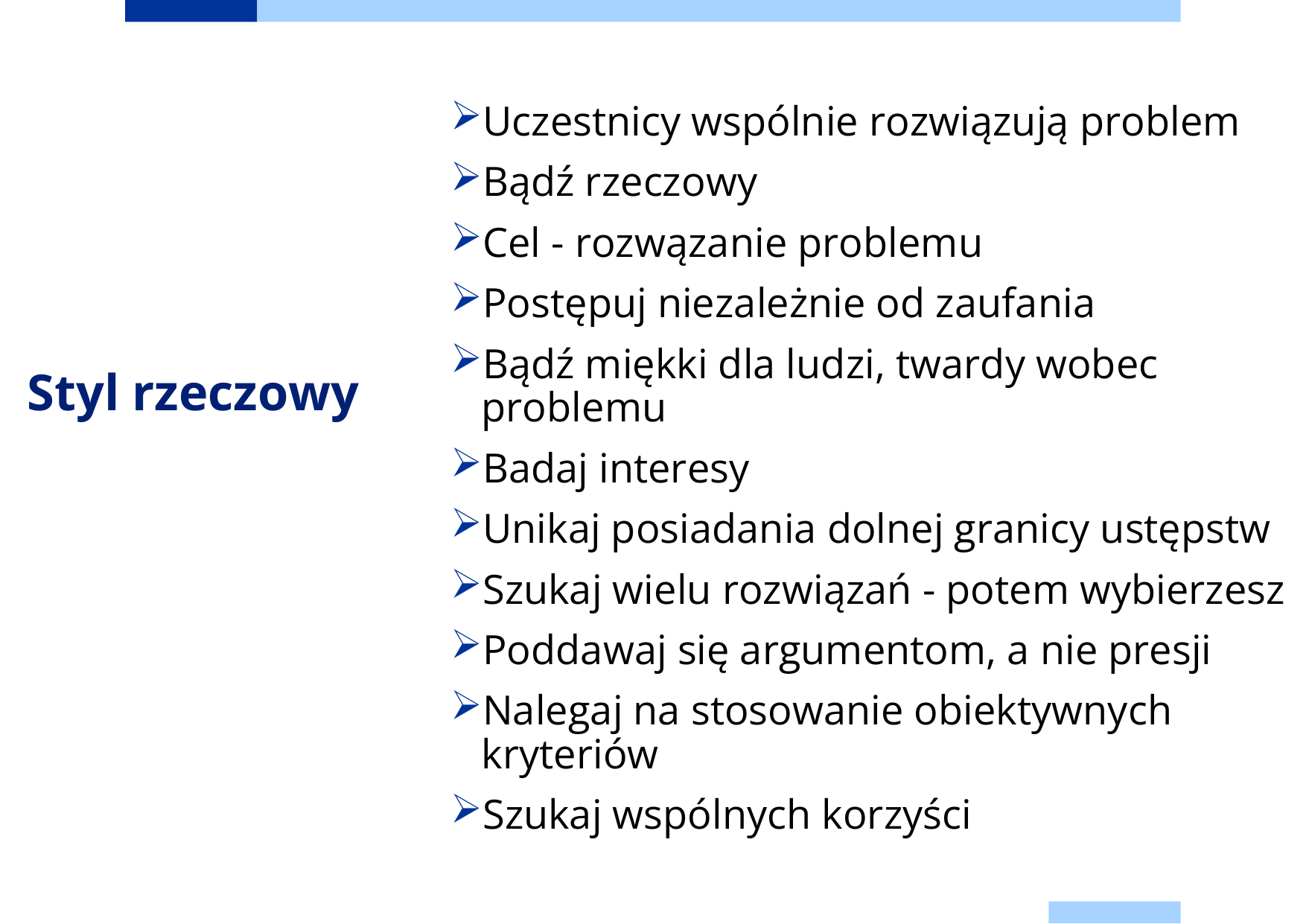

Uczestnicy wspólnie rozwiązują problem
Bądź rzeczowy
Cel - rozwązanie problemu
Postępuj niezależnie od zaufania
Bądź miękki dla ludzi, twardy wobec problemu
Badaj interesy
Unikaj posiadania dolnej granicy ustępstw
Szukaj wielu rozwiązań - potem wybierzesz
Poddawaj się argumentom, a nie presji
Nalegaj na stosowanie obiektywnych kryteriów
Szukaj wspólnych korzyści
# Styl rzeczowy